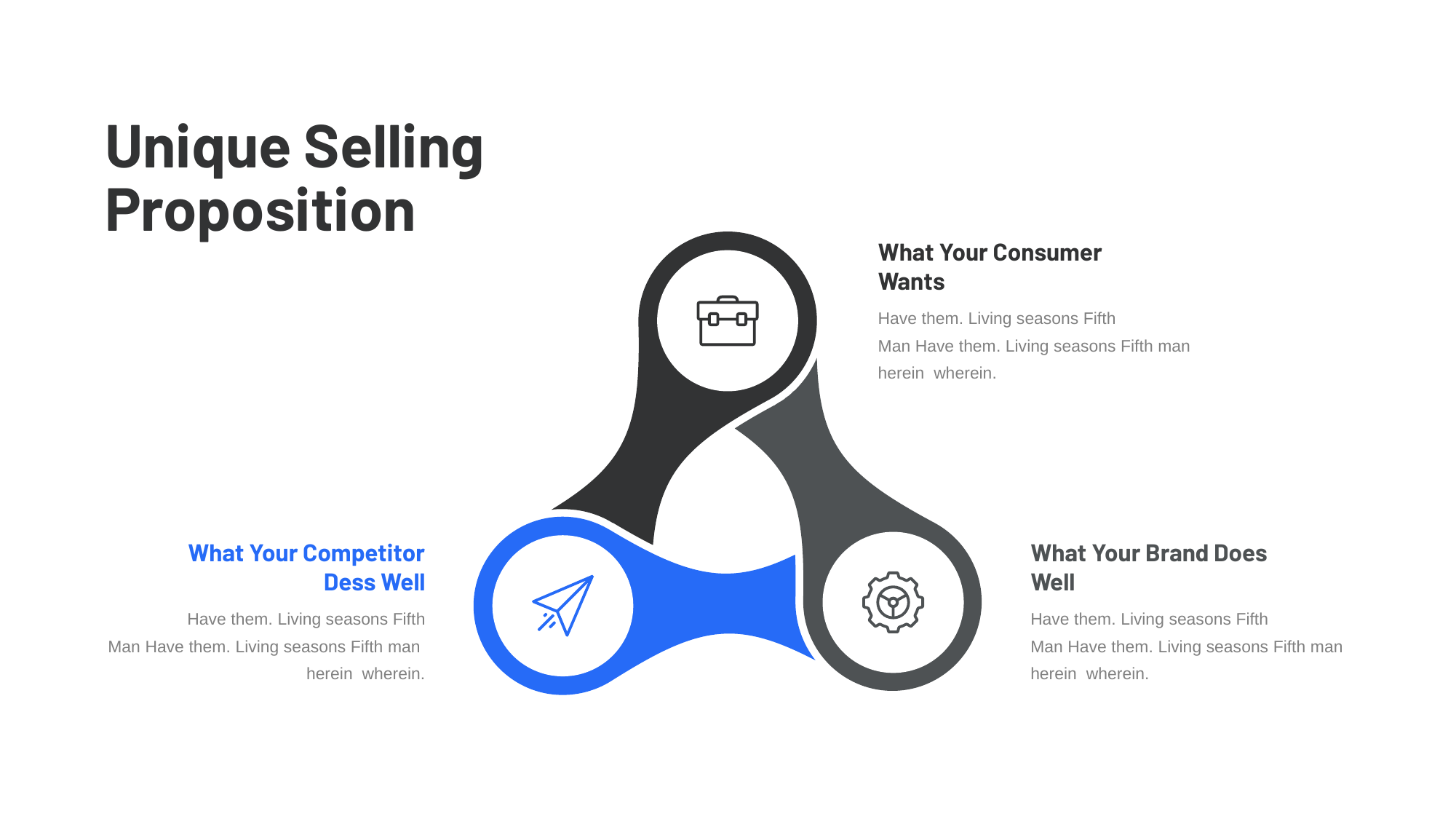

Unique Selling
Proposition
What Your Consumer Wants

Have them. Living seasons Fifth
Man Have them. Living seasons Fifth man  herein  wherein.

What Your Competitor Dess Well

What Your Brand Does Well

Have them. Living seasons Fifth
Man Have them. Living seasons Fifth man  herein  wherein.
Have them. Living seasons Fifth
Man Have them. Living seasons Fifth man  herein  wherein.